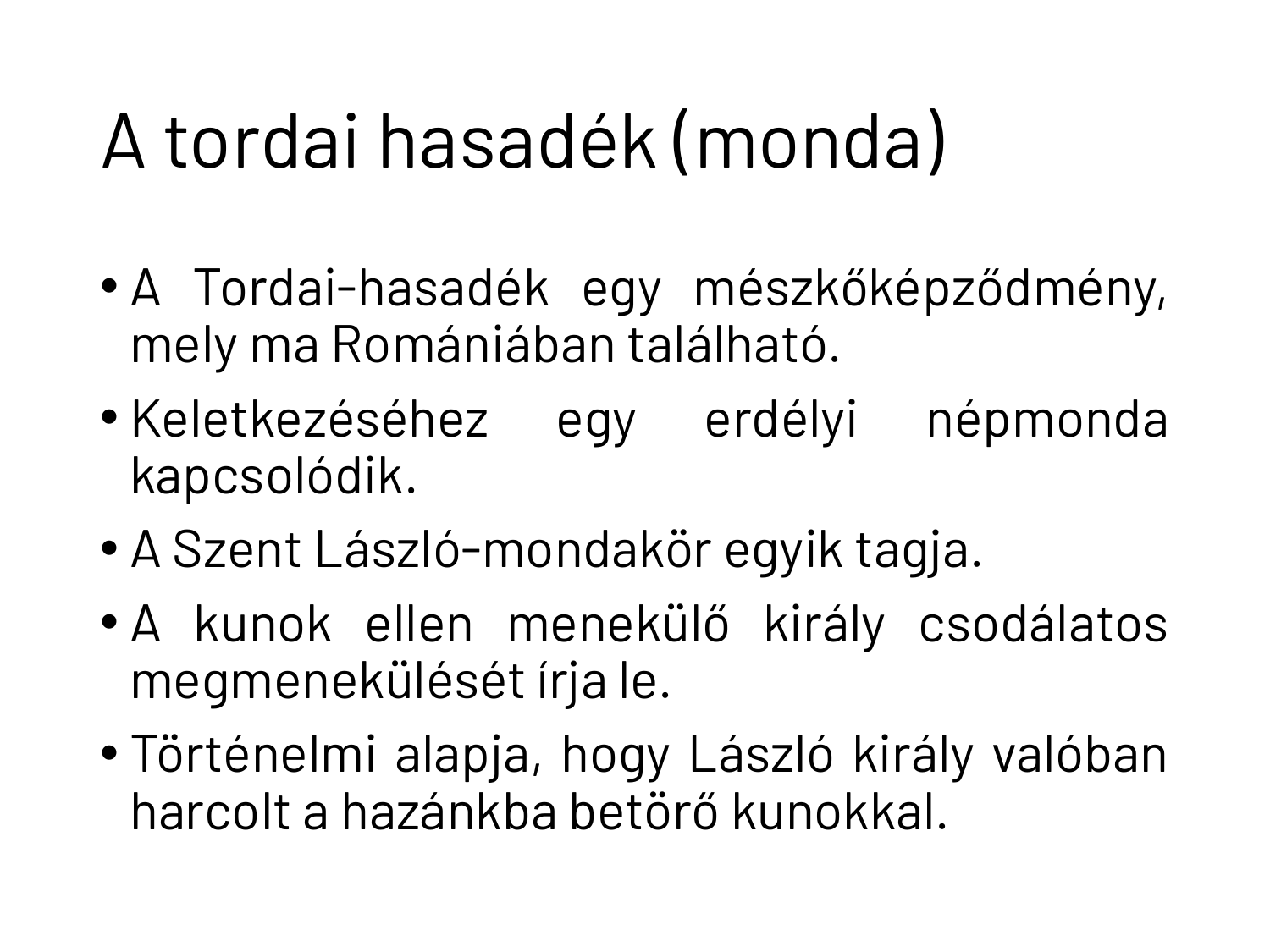

# A tordai hasadék (monda)
A Tordai-hasadék egy mészkőképződmény, mely ma Romániában található.
Keletkezéséhez egy erdélyi népmonda kapcsolódik.
A Szent László-mondakör egyik tagja.
A kunok ellen menekülő király csodálatos megmenekülését írja le.
Történelmi alapja, hogy László király valóban harcolt a hazánkba betörő kunokkal.